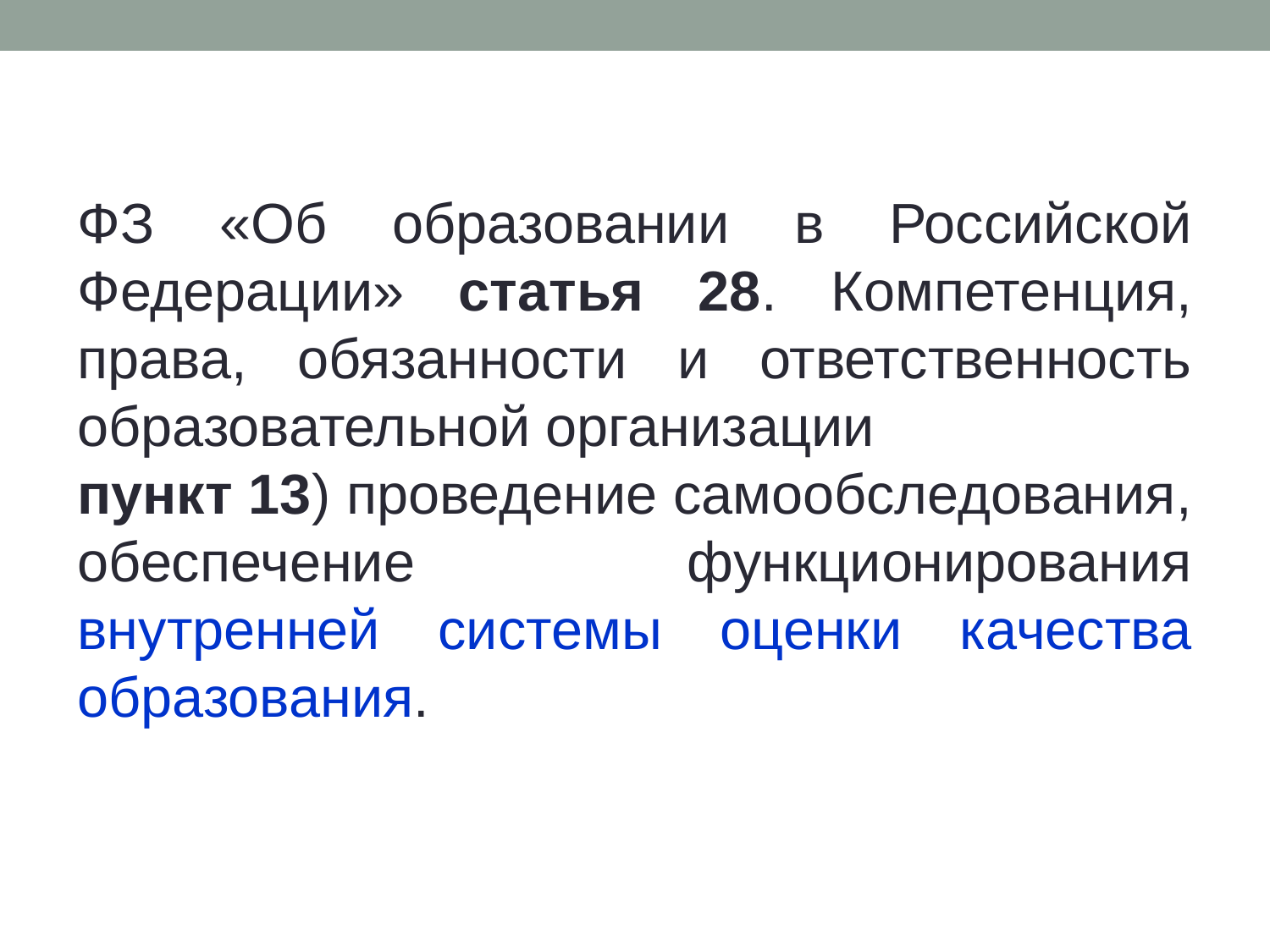

ФЗ «Об образовании в Российской Федерации» статья 28. Компетенция, права, обязанности и ответственность образовательной организации
пункт 13) проведение самообследования, обеспечение функционирования внутренней системы оценки качества образования.